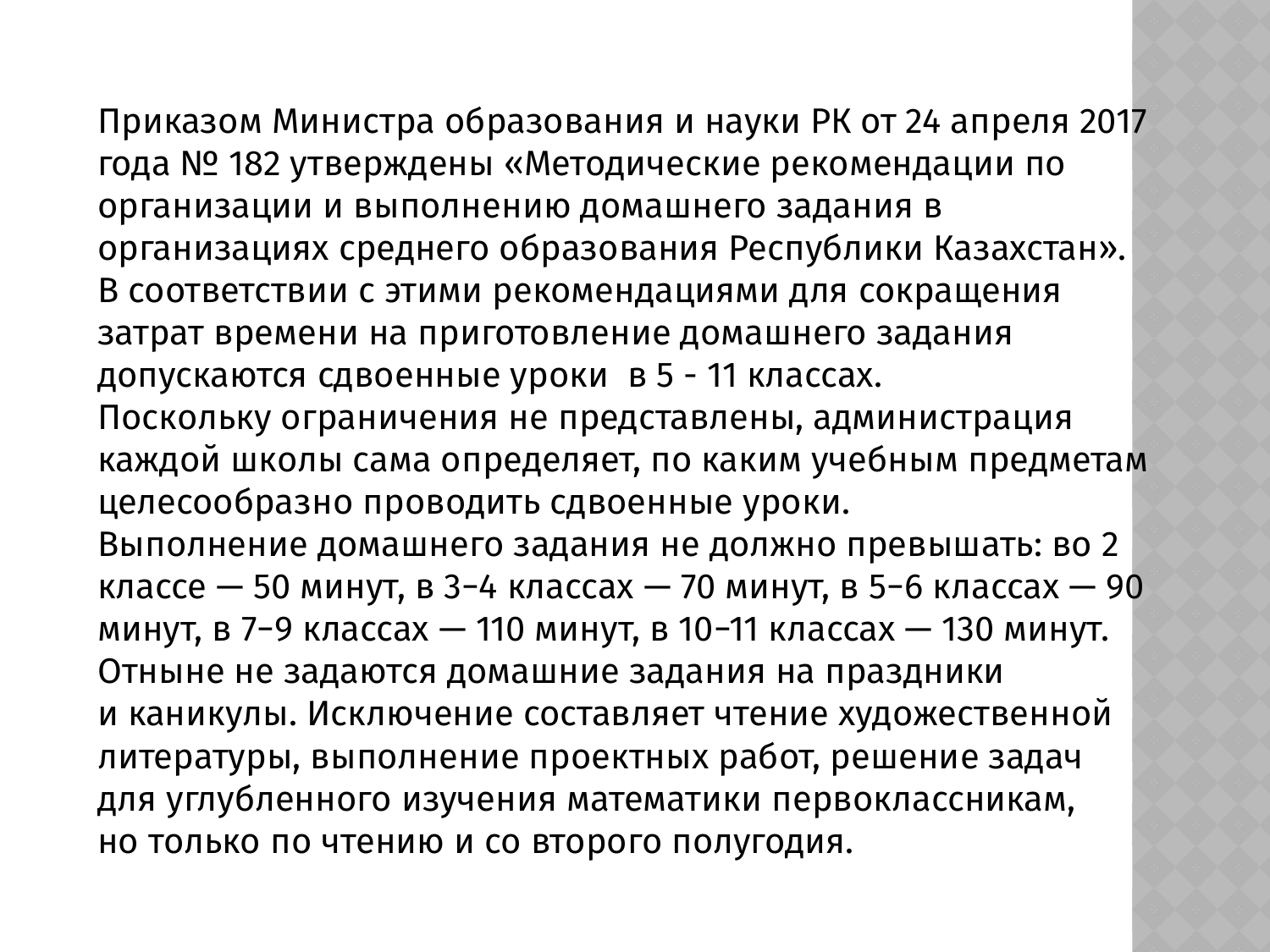

Приказом Министра образования и науки РК от 24 апреля 2017 года № 182 утверждены «Методические рекомендации по организации и выполнению домашнего задания в организациях среднего образования Республики Казахстан».
В соответствии с этими рекомендациями для сокращения затрат времени на приготовление домашнего задания допускаются сдвоенные уроки  в 5 - 11 классах.
Поскольку ограничения не представлены, администрация каждой школы сама определяет, по каким учебным предметам целесообразно проводить сдвоенные уроки.
Выполнение домашнего задания не должно превышать: во 2 классе — 50 минут, в 3−4 классах — 70 минут, в 5−6 классах — 90 минут, в 7−9 классах — 110 минут, в 10−11 классах — 130 минут.
Отныне не задаются домашние задания на праздники и каникулы. Исключение составляет чтение художественной литературы, выполнение проектных работ, решение задач для углубленного изучения математики первоклассникам, но только по чтению и со второго полугодия.